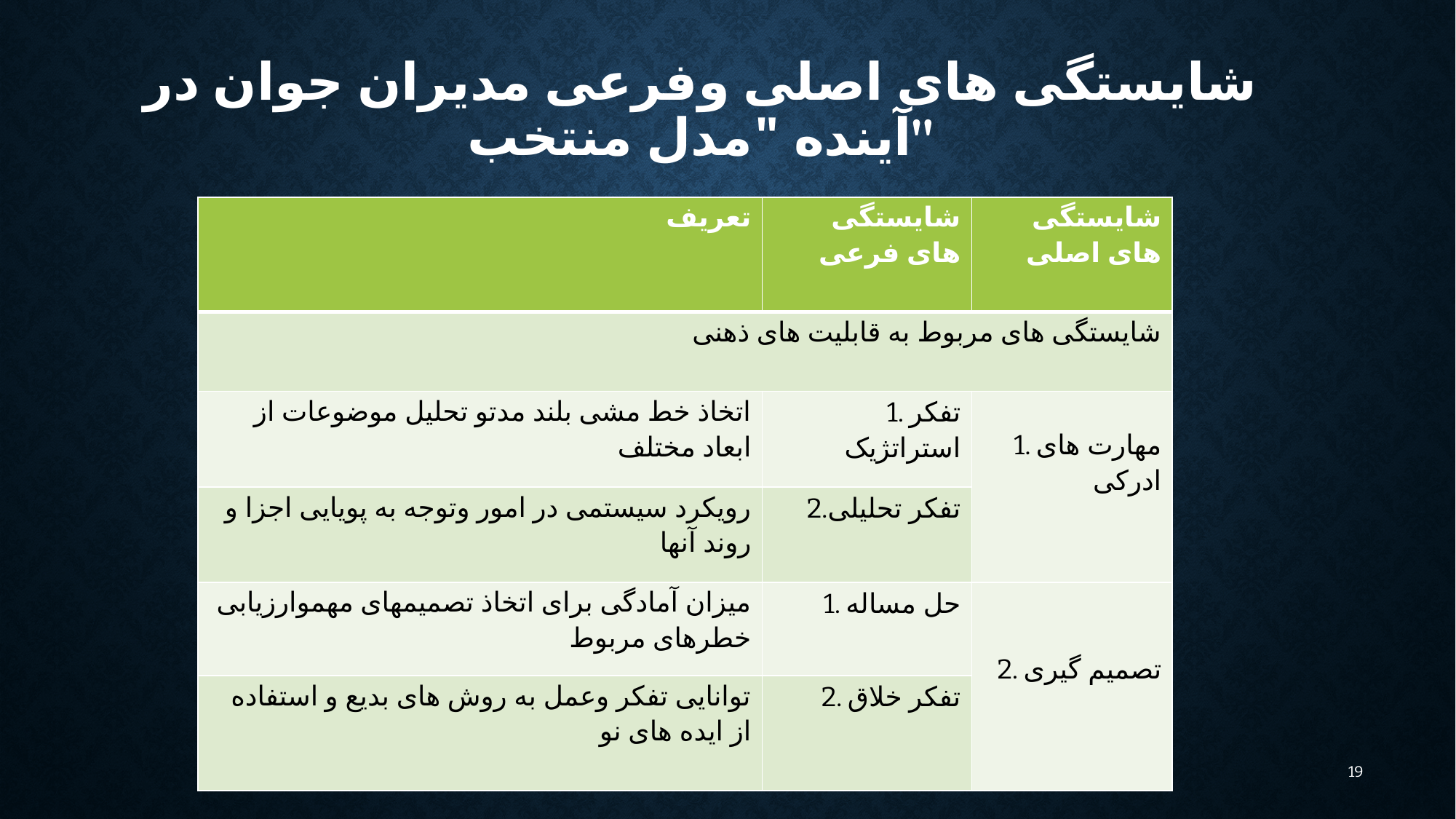

# شایستگی های اصلی وفرعی مدیران جوان در آینده "مدل منتخب"
| تعریف | شایستگی های فرعی | شایستگی های اصلی |
| --- | --- | --- |
| شایستگی های مربوط به قابلیت های ذهنی |  |  |
| اتخاذ خط مشی بلند مدتو تحلیل موضوعات از ابعاد مختلف | 1. تفکر استراتژیک | 1. مهارت های ادرکی |
| رویکرد سیستمی در امور وتوجه به پویایی اجزا و روند آنها | 2.تفکر تحلیلی |  |
| میزان آمادگی برای اتخاذ تصمیمهای مهموارزیابی خطرهای مربوط | 1. حل مساله | 2. تصمیم گیری |
| توانایی تفکر وعمل به روش های بدیع و استفاده از ایده های نو | 2. تفکر خلاق |  |

19